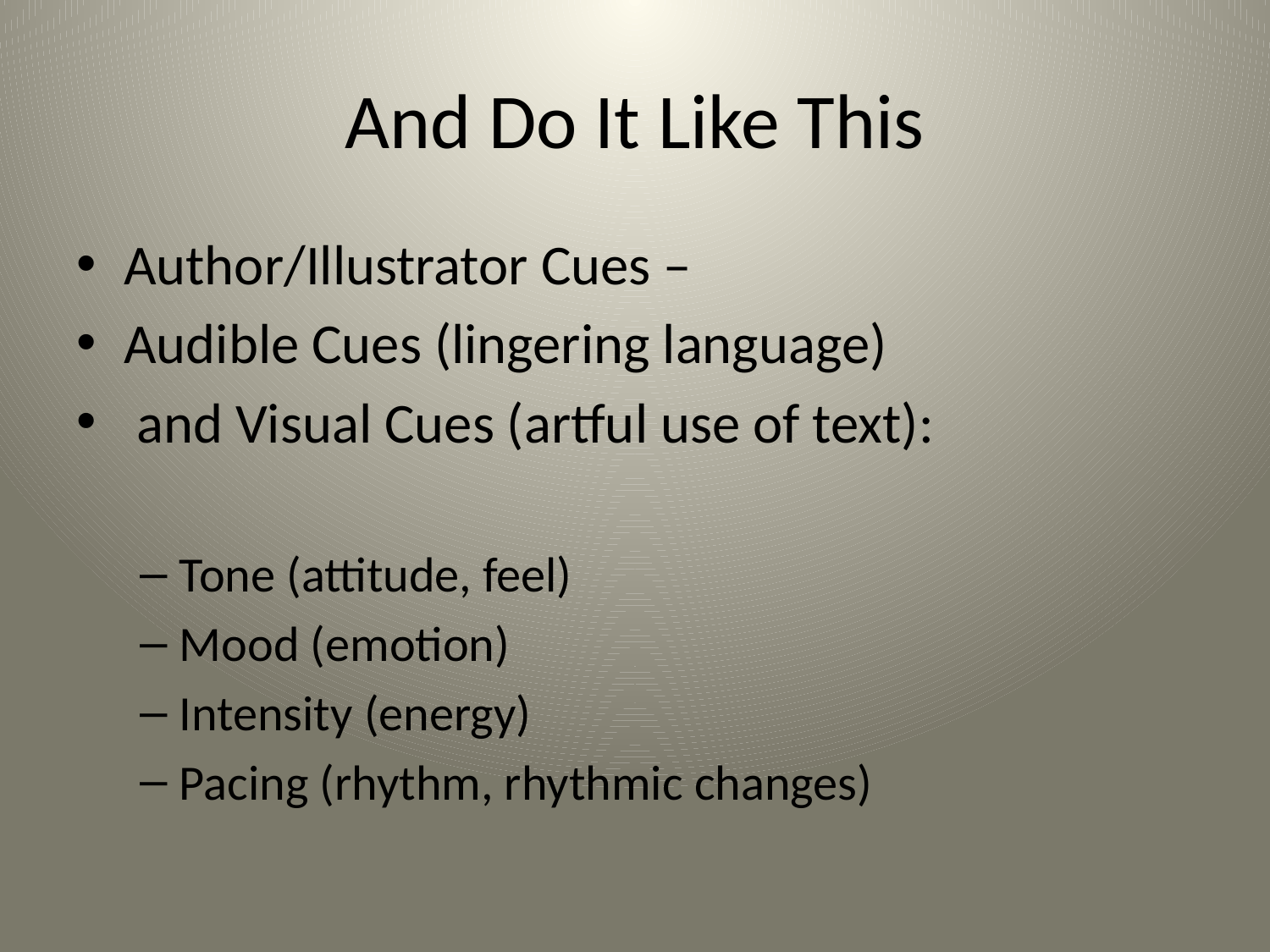

# And Do It Like This
Author/Illustrator Cues –
Audible Cues (lingering language)
 and Visual Cues (artful use of text):

Tone (attitude, feel)
Mood (emotion)
Intensity (energy)
Pacing (rhythm, rhythmic changes)